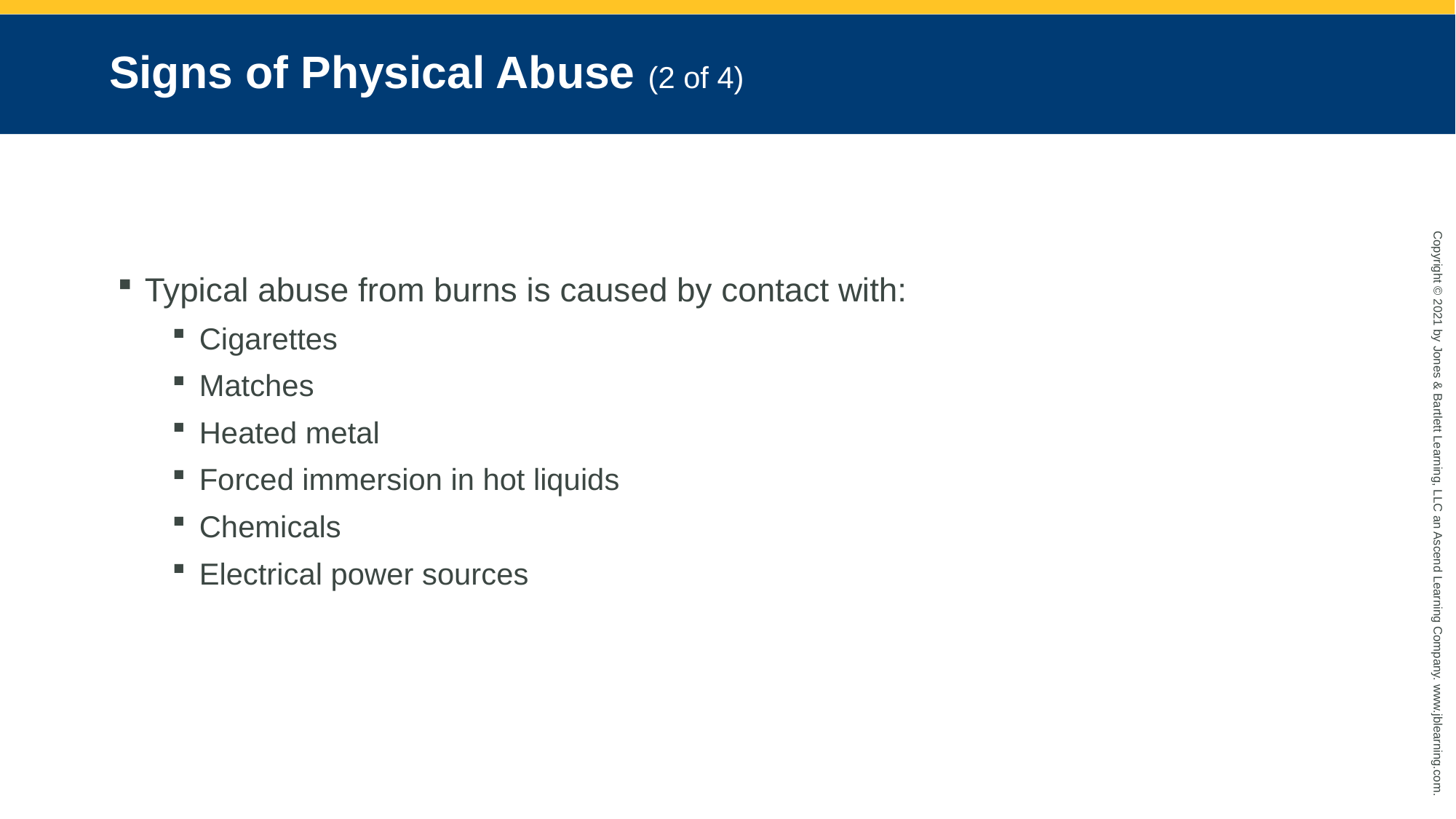

# Signs of Physical Abuse (2 of 4)
Typical abuse from burns is caused by contact with:
Cigarettes
Matches
Heated metal
Forced immersion in hot liquids
Chemicals
Electrical power sources